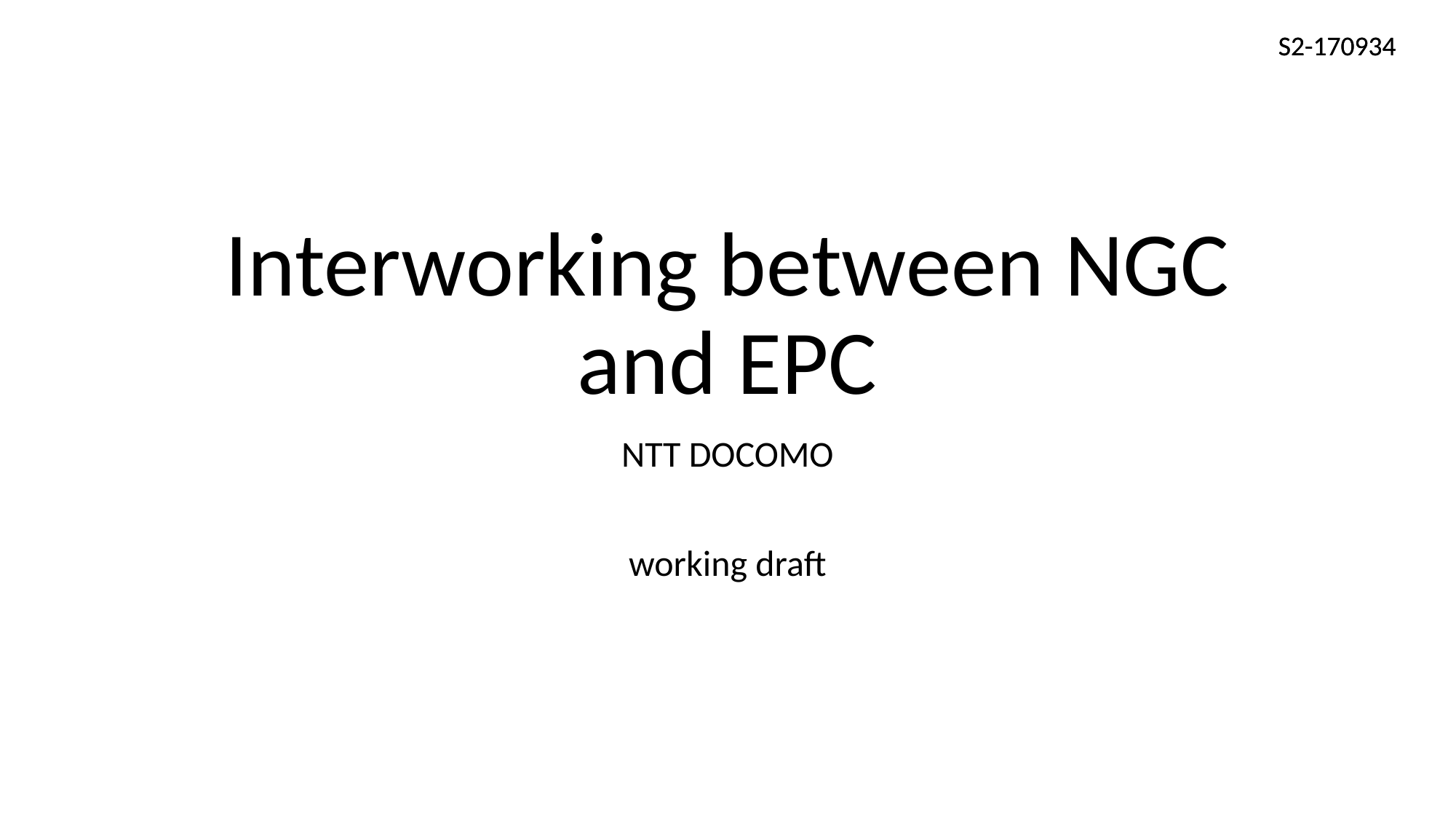

# Interworking between NGC and EPC
NTT DOCOMO

working draft